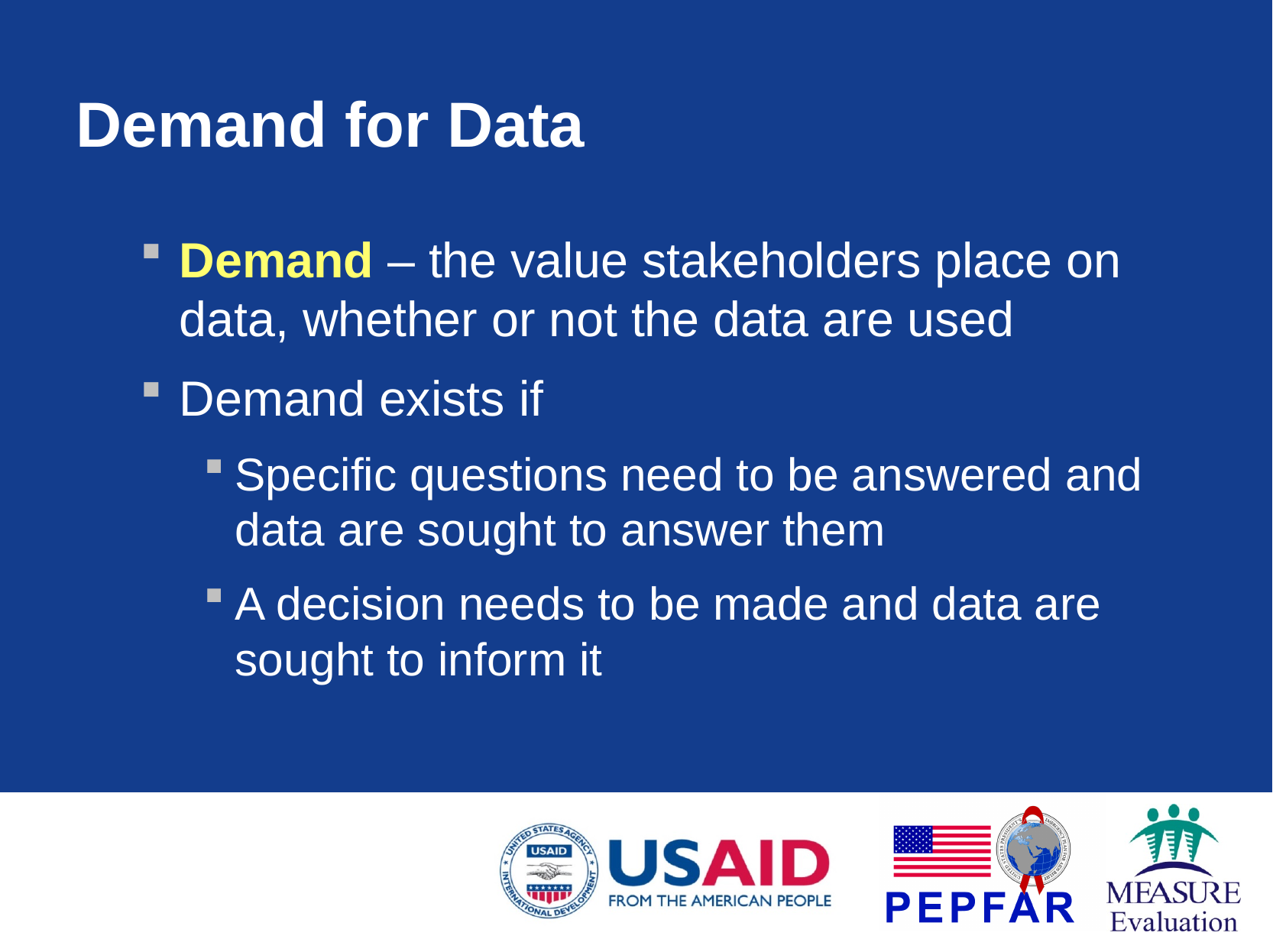

# Demand for Data
Demand – the value stakeholders place on data, whether or not the data are used
Demand exists if
Specific questions need to be answered and data are sought to answer them
A decision needs to be made and data are sought to inform it